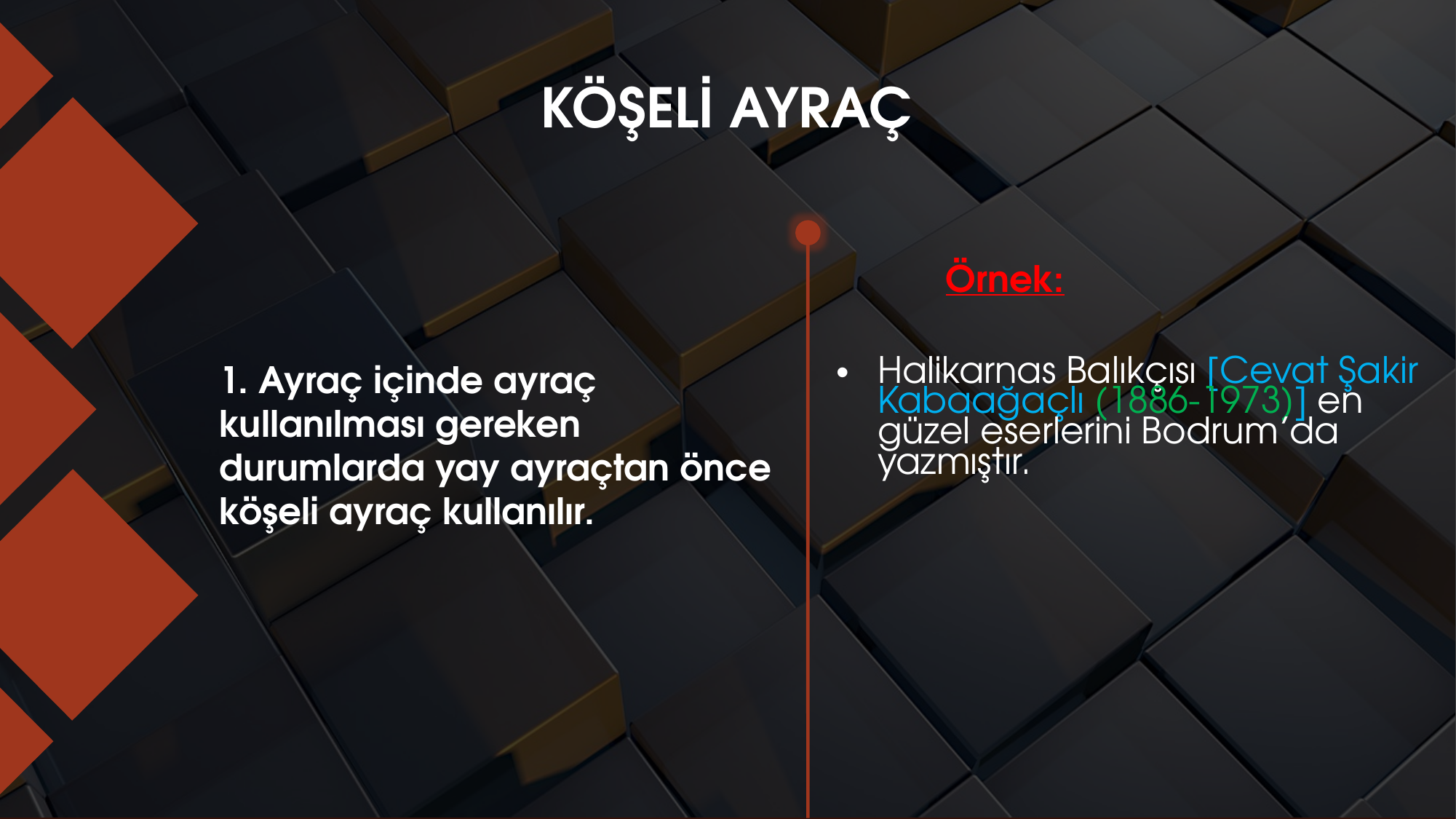

# KÖŞELİ AYRAÇ

	Örnek:

Halikarnas Balıkçısı [Cevat Şakir Kabaağaçlı (1886-1973)] en güzel eserlerini Bodrum’da yazmıştır.

1. Ayraç içinde ayraç kullanılması gereken durumlarda yay ayraçtan önce köşeli ayraç kullanılır.